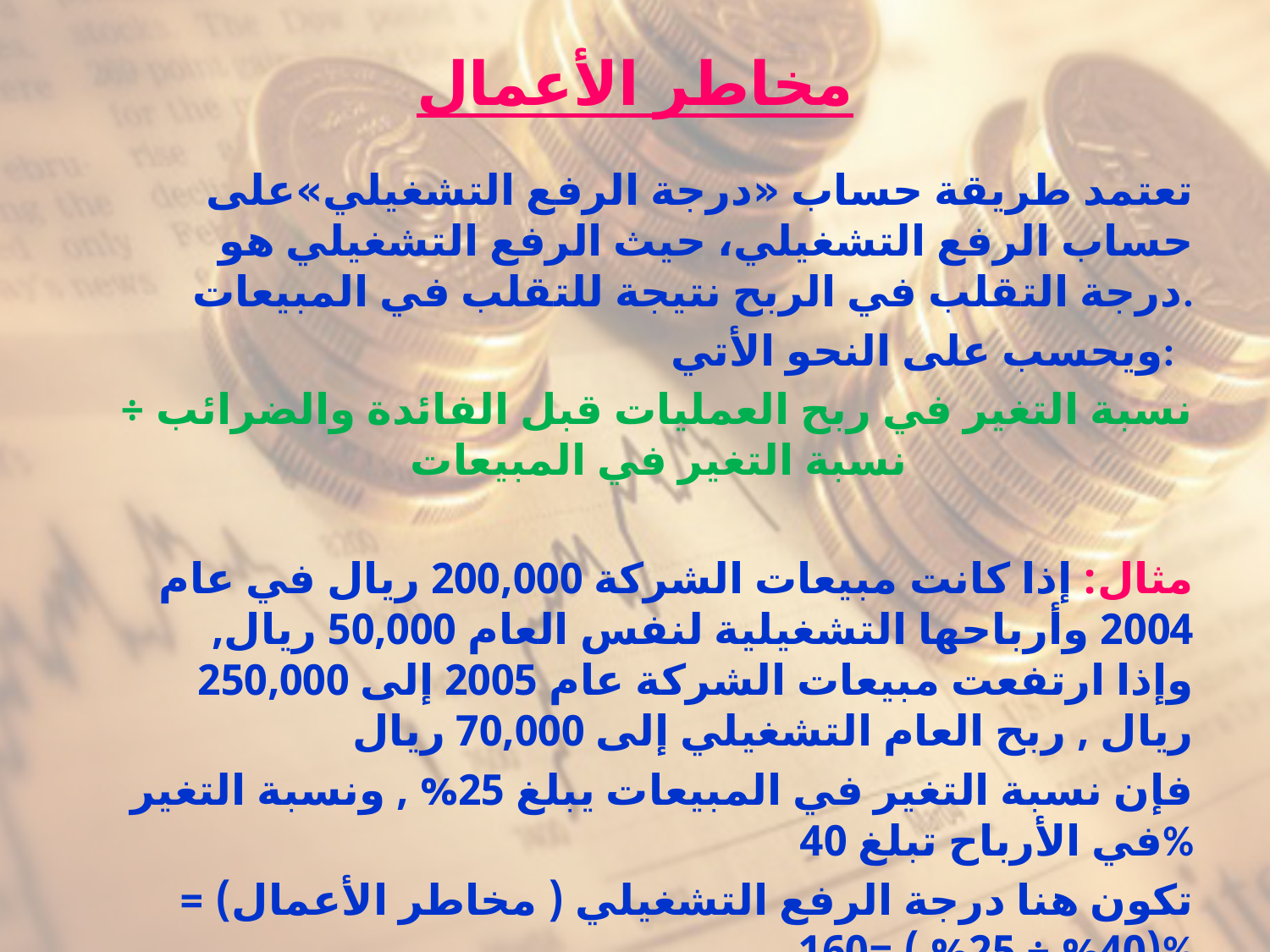

# مخاطر الأعمال
تعتمد طريقة حساب «درجة الرفع التشغيلي»على حساب الرفع التشغيلي، حيث الرفع التشغيلي هو درجة التقلب في الربح نتيجة للتقلب في المبيعات.
ويحسب على النحو الأتي:
    نسبة التغير في ربح العمليات قبل الفائدة والضرائب ÷ نسبة التغير في المبيعات

مثال: إذا كانت مبيعات الشركة 200,000 ريال في عام 2004 وأرباحها التشغيلية لنفس العام 50,000 ريال, وإذا ارتفعت مبيعات الشركة عام 2005 إلى 250,000 ريال , ربح العام التشغيلي إلى 70,000 ريال
فإن نسبة التغير في المبيعات يبلغ 25% , ونسبة التغير في الأرباح تبلغ 40%
تكون هنا درجة الرفع التشغيلي ( مخاطر الأعمال) = (40% ÷ 25% ) =160%
وهذا يعني أن تغيراً بنسبة 100% في المبيعات سوف يصاحبه تغير في صافي الربح بنسبة 160% ويبقى هذا الفرض صحيحاُ طالما ظل هيكل التكلفة مستقراً دون تغير في حجم التكاليف الثابتة أو المتغيرة.